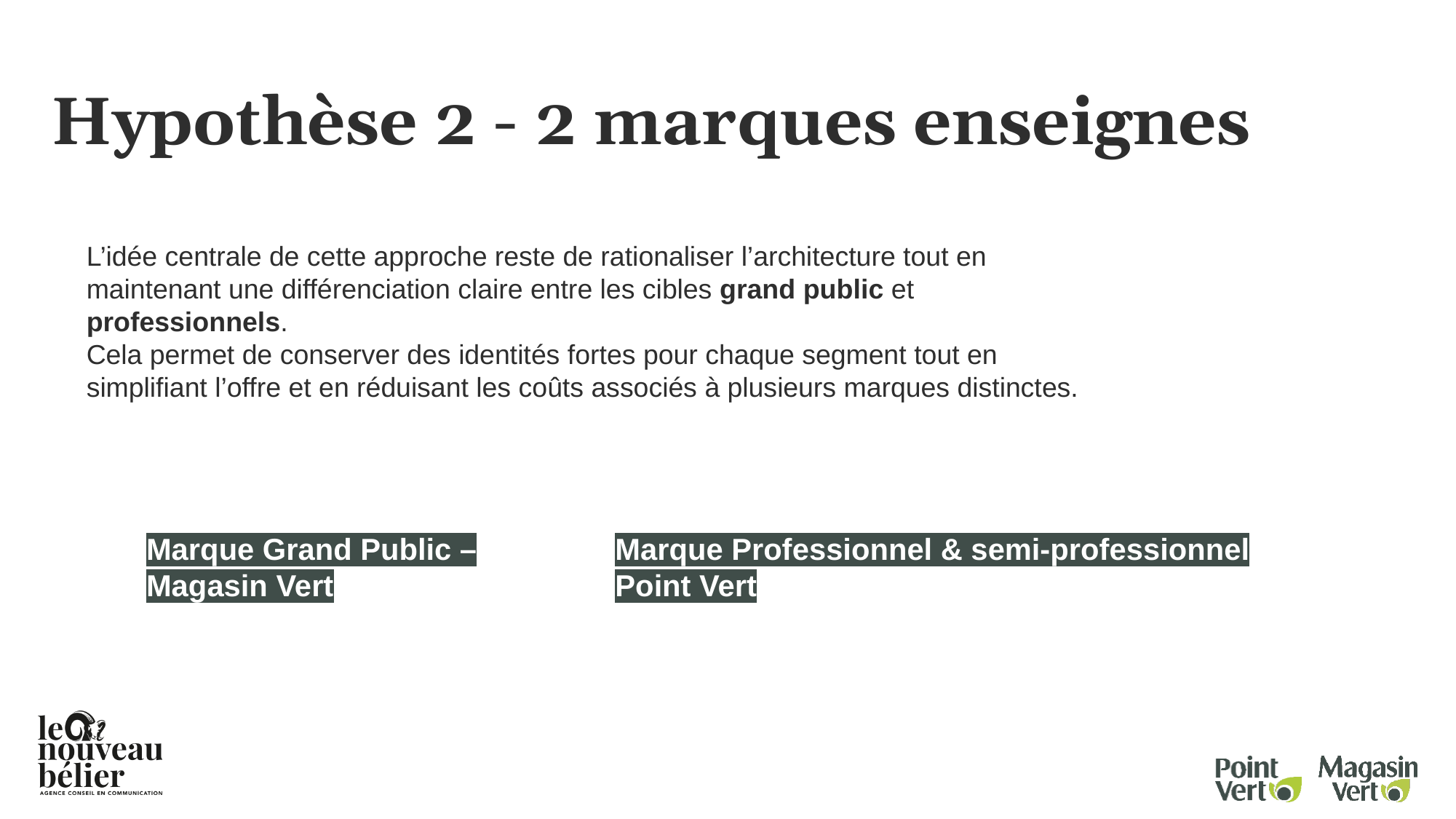

Hypothèse 2 - 2 marques enseignes
L’idée centrale de cette approche reste de rationaliser l’architecture tout en maintenant une différenciation claire entre les cibles grand public et professionnels.
Cela permet de conserver des identités fortes pour chaque segment tout en simplifiant l’offre et en réduisant les coûts associés à plusieurs marques distinctes.
Marque Professionnel & semi-professionnel
Point Vert
Marque Grand Public – Magasin Vert